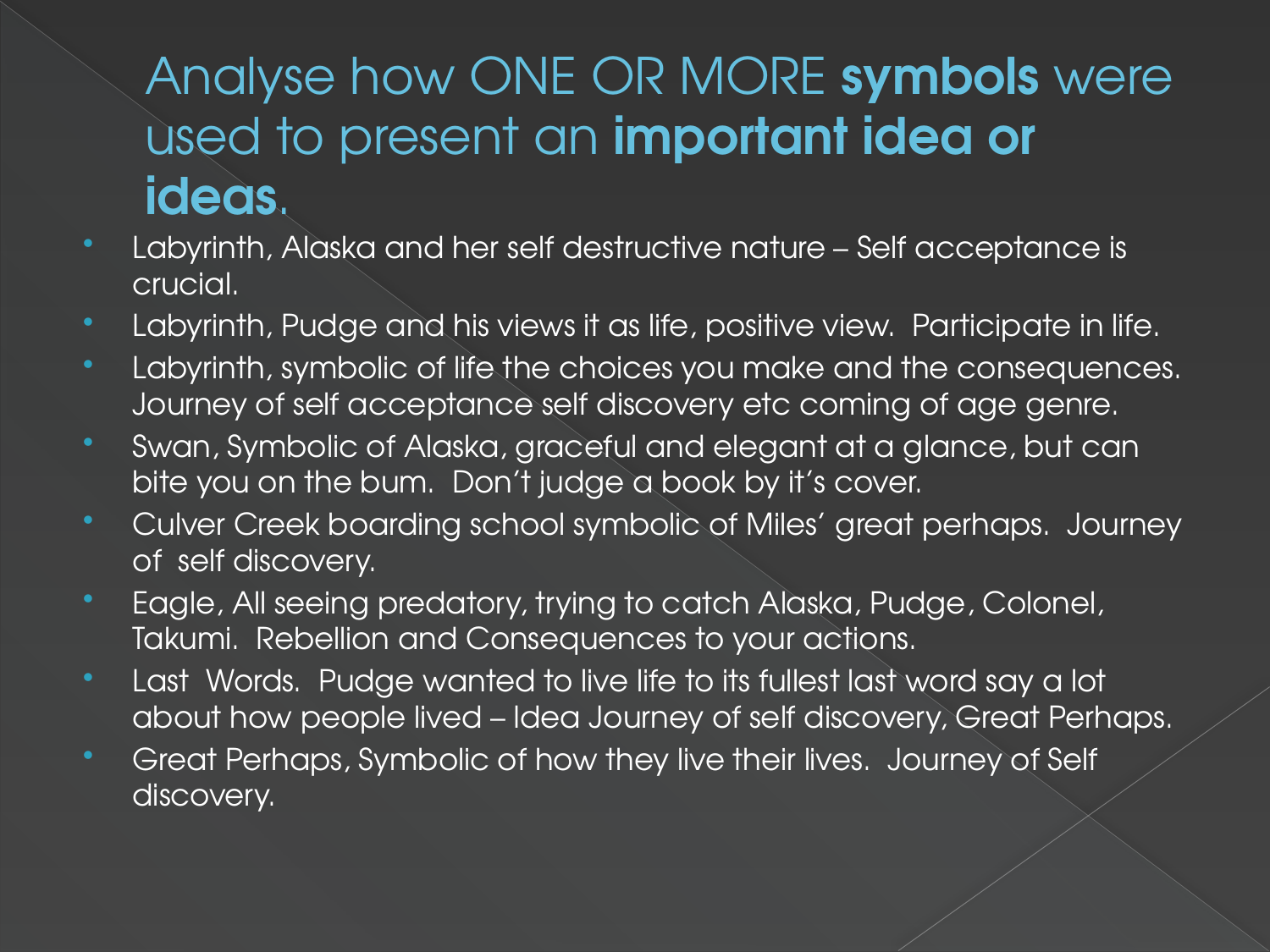

# Analyse how ONE OR MORE symbols were used to present an important idea or ideas.
Labyrinth, Alaska and her self destructive nature – Self acceptance is crucial.
Labyrinth, Pudge and his views it as life, positive view.  Participate in life.
Labyrinth, symbolic of life the choices you make and the consequences. Journey of self acceptance self discovery etc coming of age genre.
Swan, Symbolic of Alaska, graceful and elegant at a glance, but can bite you on the bum.  Don’t judge a book by it’s cover.
Culver Creek boarding school symbolic of Miles’ great perhaps.  Journey of  self discovery.
Eagle, All seeing predatory, trying to catch Alaska, Pudge, Colonel, Takumi.  Rebellion and Consequences to your actions.
Last  Words.  Pudge wanted to live life to its fullest last word say a lot about how people lived – Idea Journey of self discovery, Great Perhaps.
Great Perhaps, Symbolic of how they live their lives.  Journey of Self discovery.